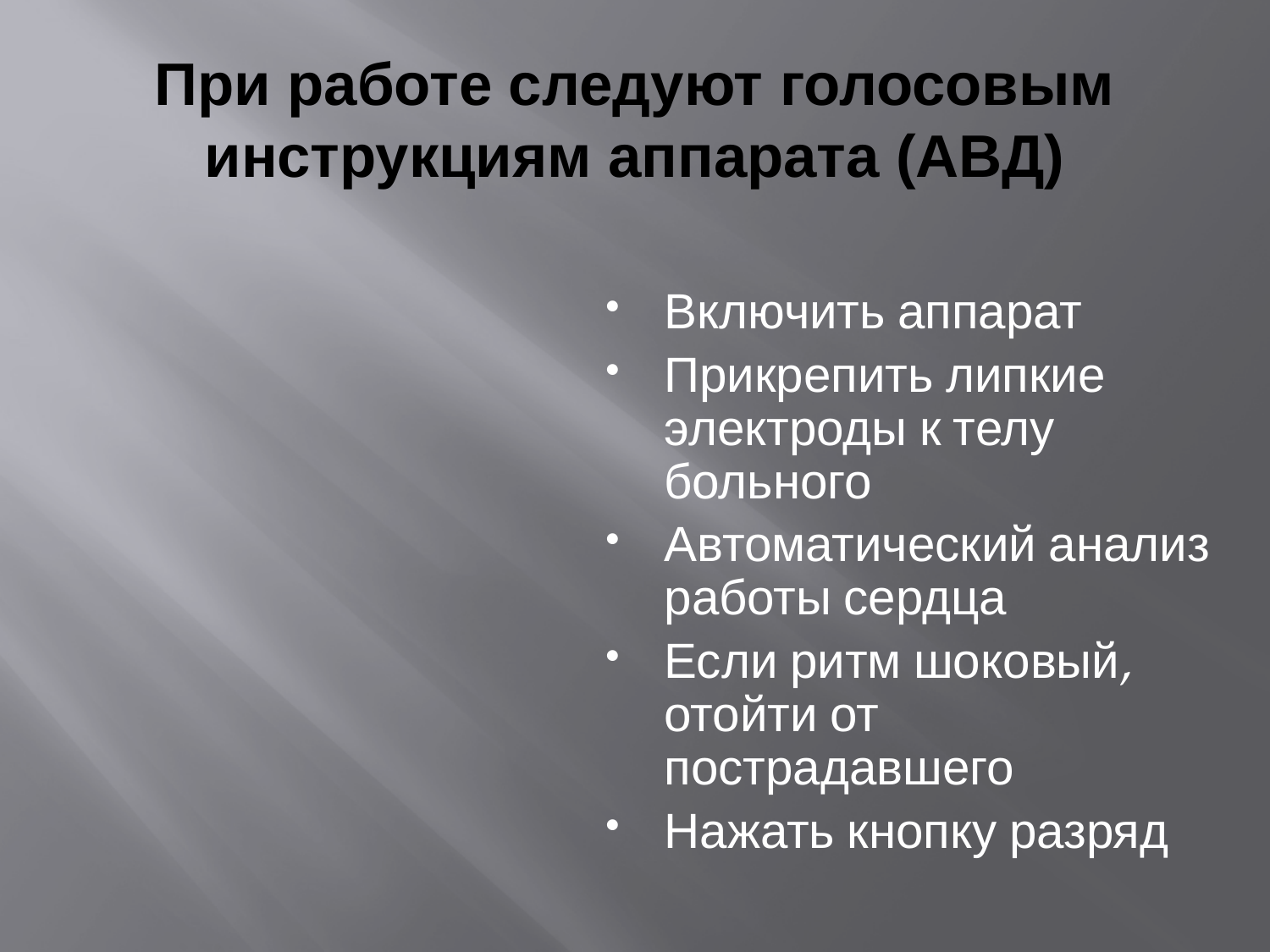

# При работе следуют голосовым инструкциям аппарата (АВД)
Включить аппарат
Прикрепить липкие электроды к телу больного
Автоматический анализ работы сердца
Если ритм шоковый, отойти от пострадавшего
Нажать кнопку разряд